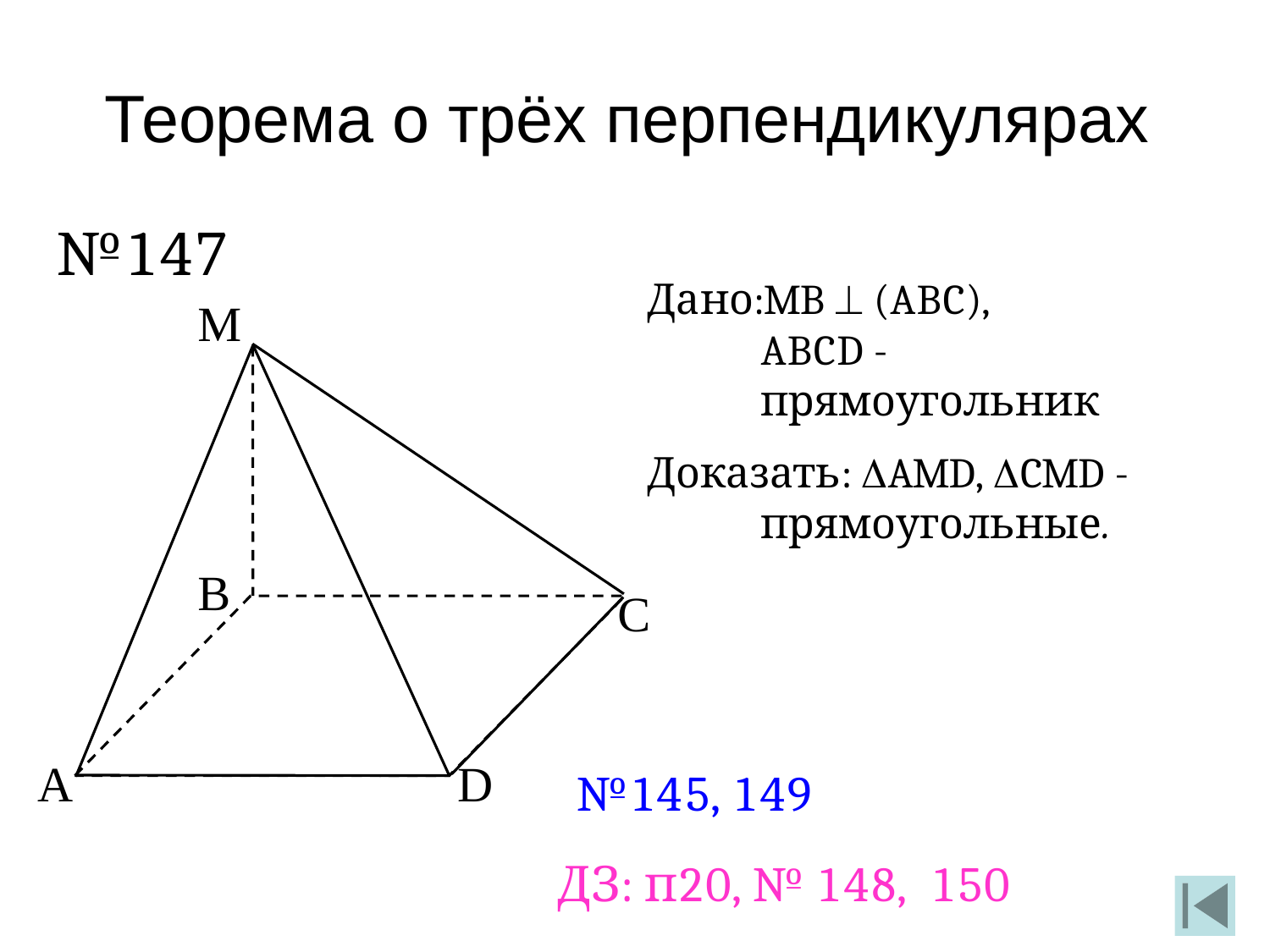

Теорема о трёх перпендикулярах
№147
Дано:MB ⊥ (ABC),
ABCD - прямоугольник
Доказать: ΔAMD, ΔCMD - прямоугольные.
М

В
С

А
D
№145, 149

ДЗ: п20, № 148,  150